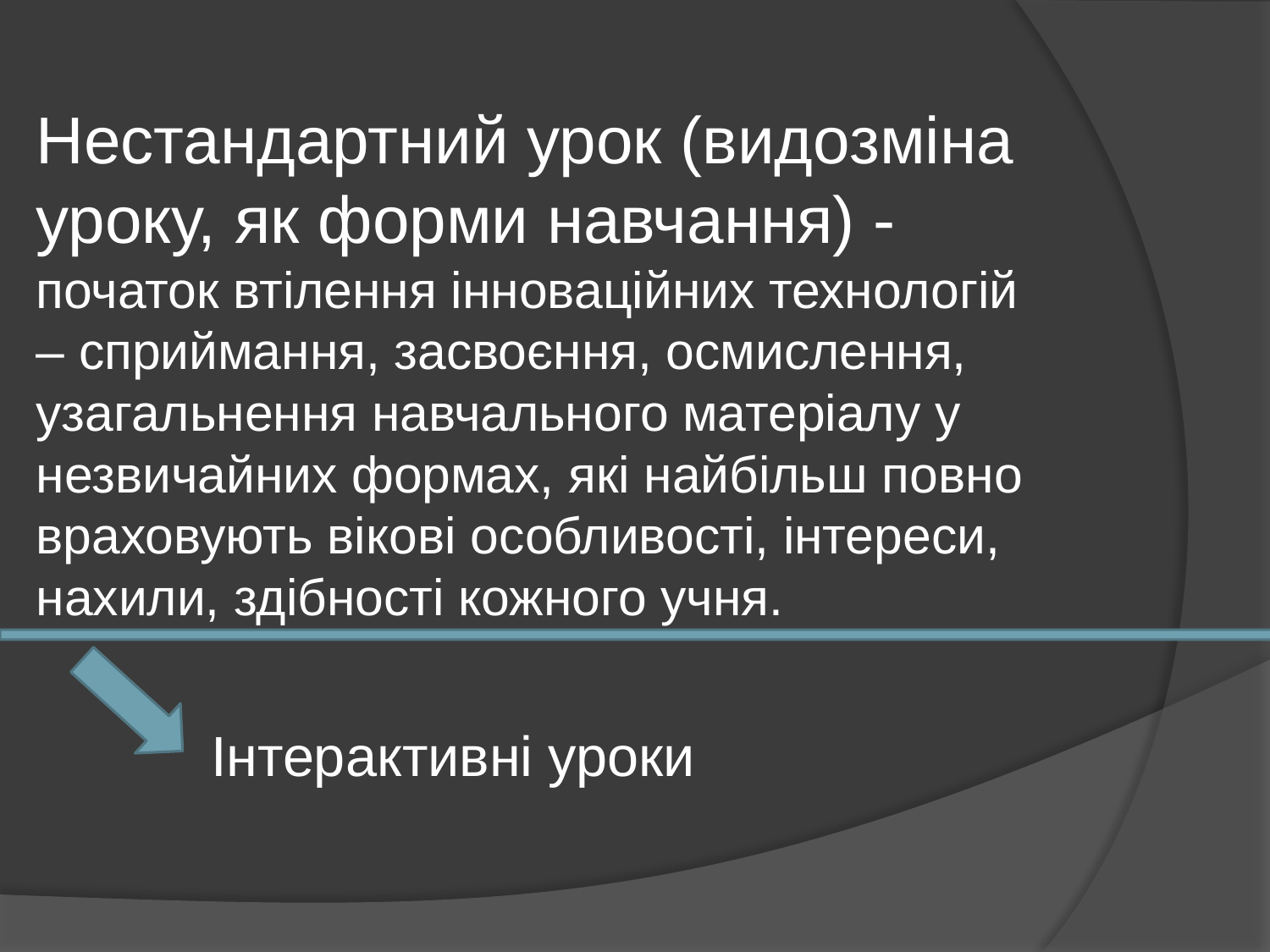

# Нестандартний урок (видозміна уроку, як форми навчання) - початок втілення інноваційних технологій – сприймання, засвоєння, осмислення, узагальнення навчального матеріалу у незвичайних формах, які найбільш повно враховують вікові особливості, інтереси, нахили, здібності кожного учня.

Інтерактивні уроки